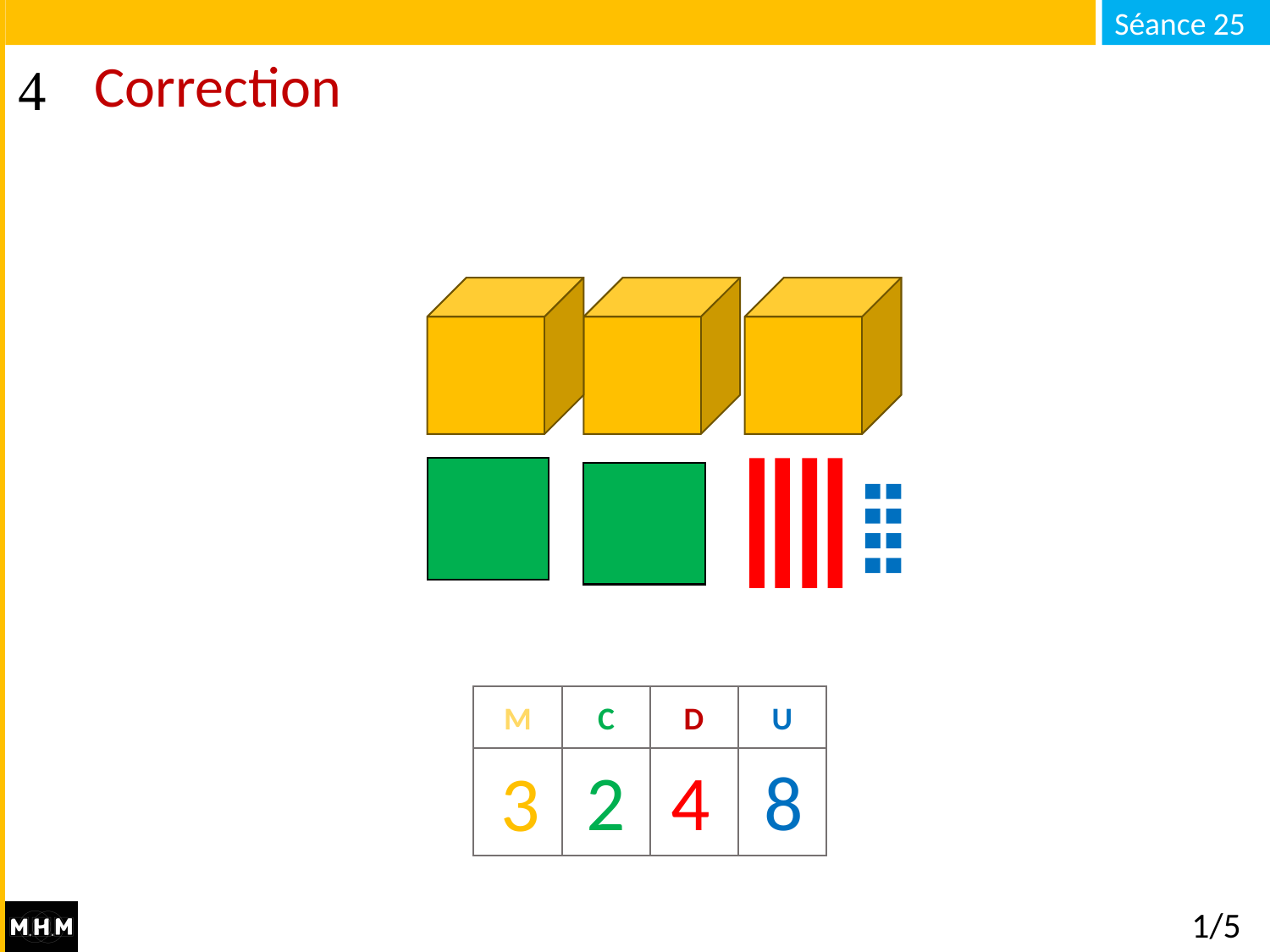

# Correction

M
C
D
U

8
4
2
3
1/5